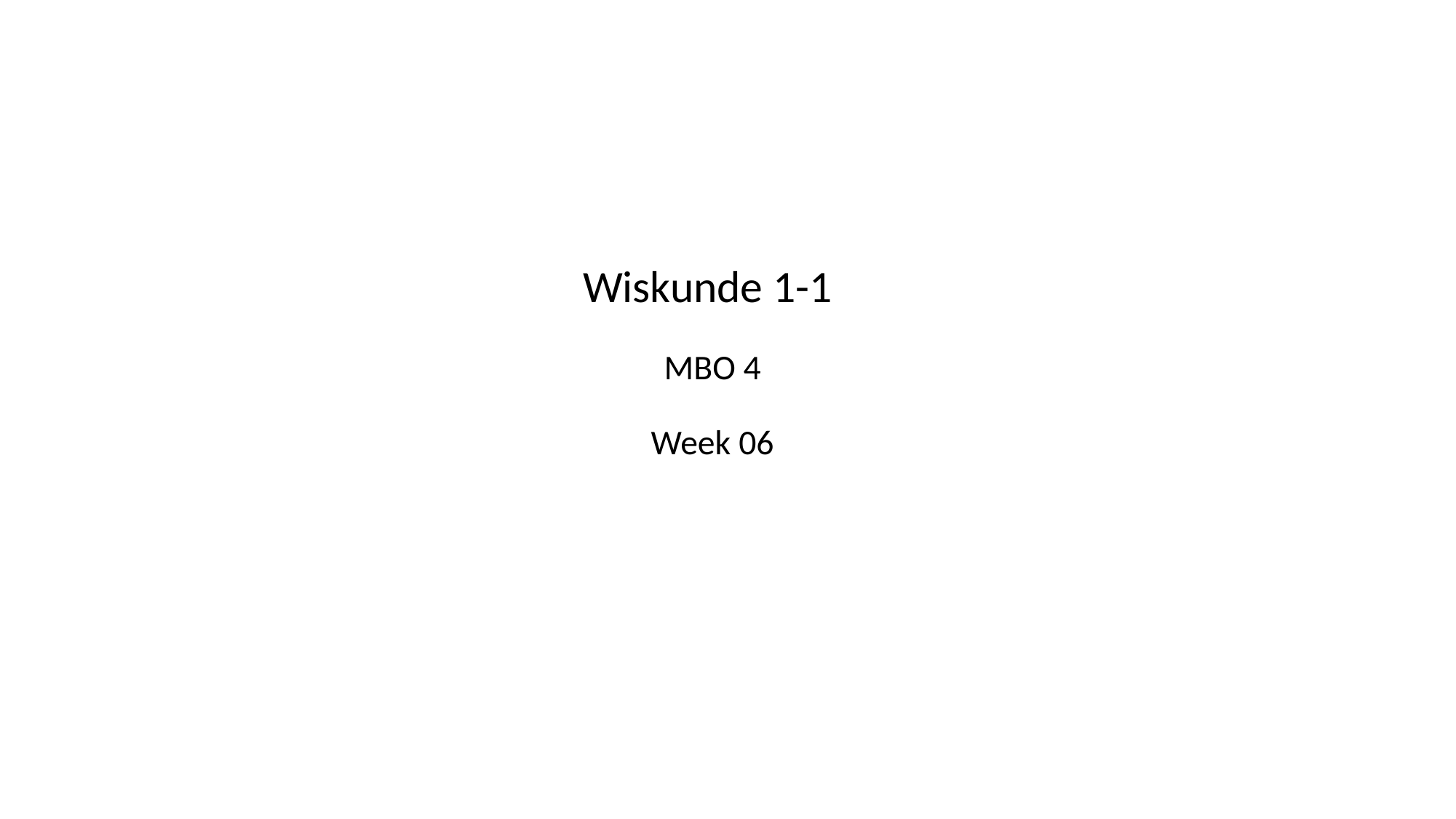

# Wiskunde 1-1 MBO 4 Week 06